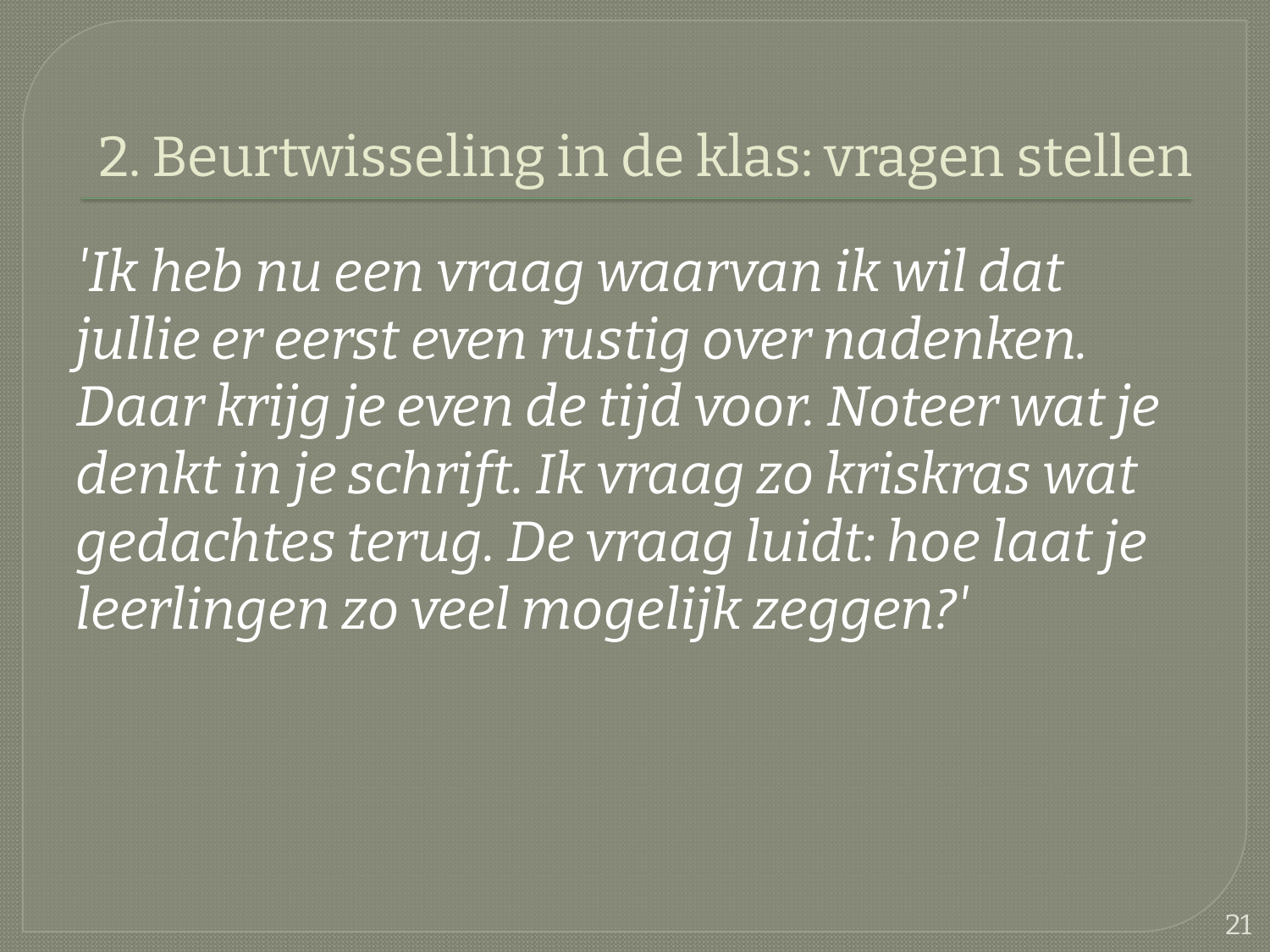

# 2. Beurtwisseling in de klas: vragen stellen
'Ik heb nu een vraag waarvan ik wil dat jullie er eerst even rustig over nadenken. Daar krijg je even de tijd voor. Noteer wat je denkt in je schrift. Ik vraag zo kriskras wat gedachtes terug. De vraag luidt: hoe laat je leerlingen zo veel mogelijk zeggen?'

21